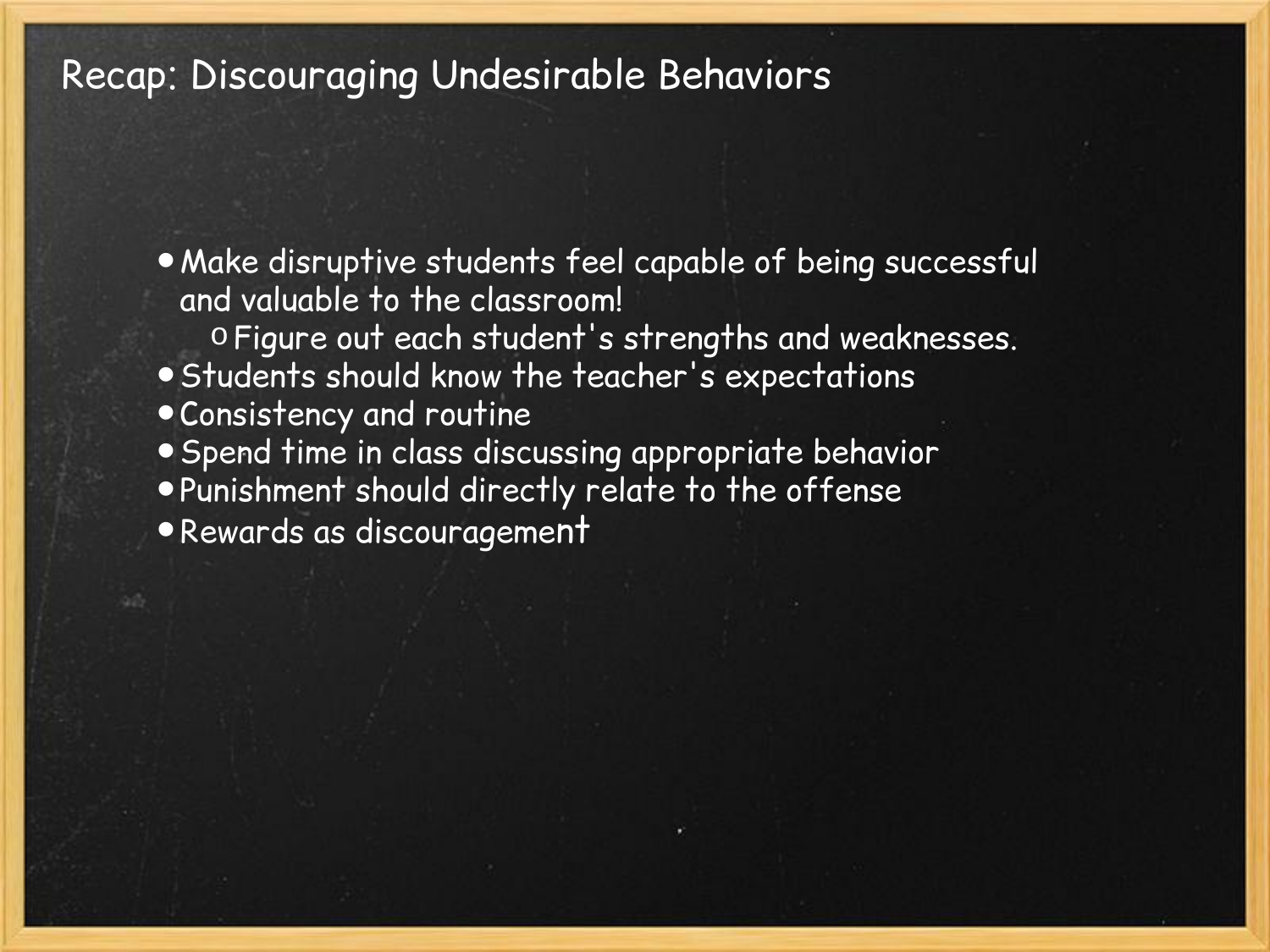

# Recap: Discouraging Undesirable Behaviors
Make disruptive students feel capable of being successful and valuable to the classroom!
Figure out each student's strengths and weaknesses.
Students should know the teacher's expectations
Consistency and routine
Spend time in class discussing appropriate behavior
Punishment should directly relate to the offense
Rewards as discouragement